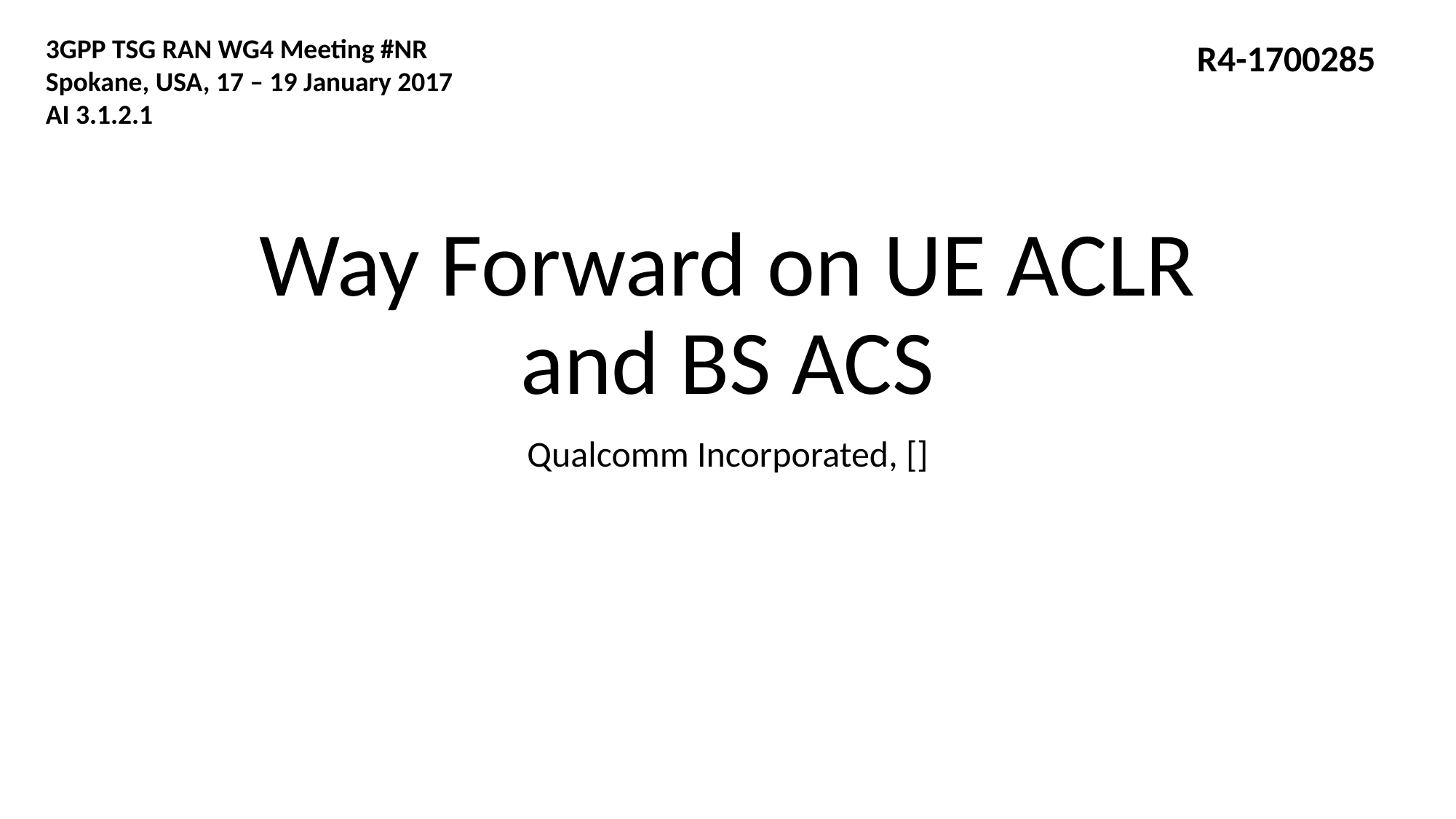

3GPP TSG RAN WG4 Meeting #NR
Spokane, USA, 17 – 19 January 2017
AI 3.1.2.1
R4-1700285
# Way Forward on UE ACLR and BS ACS
Qualcomm Incorporated, []